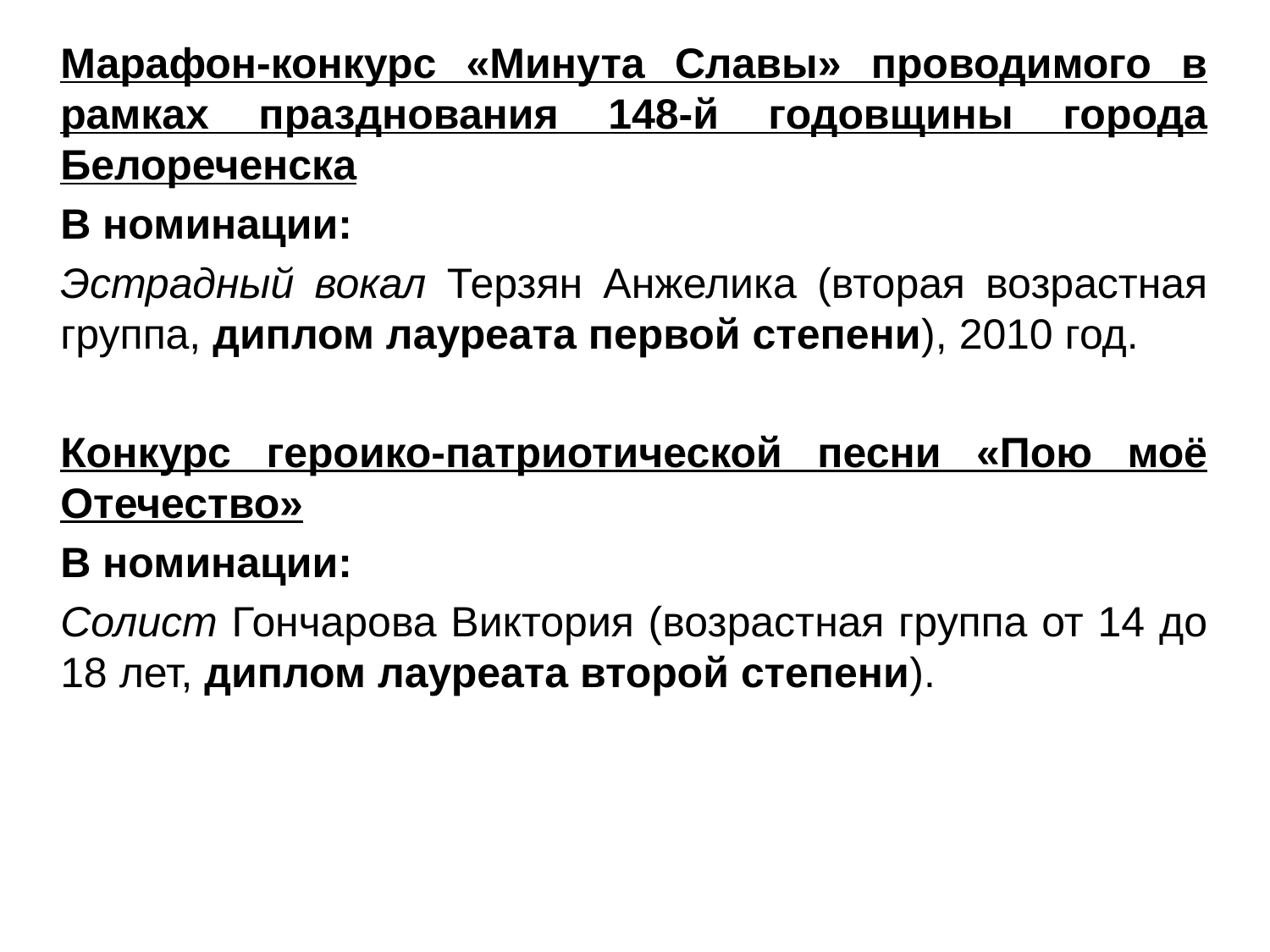

Марафон-конкурс «Минута Славы» проводимого в рамках празднования 148-й годовщины города Белореченска
В номинации:
Эстрадный вокал Терзян Анжелика (вторая возрастная группа, диплом лауреата первой степени), 2010 год.

Конкурс героико-патриотической песни «Пою моё Отечество»
В номинации:
Солист Гончарова Виктория (возрастная группа от 14 до 18 лет, диплом лауреата второй степени).